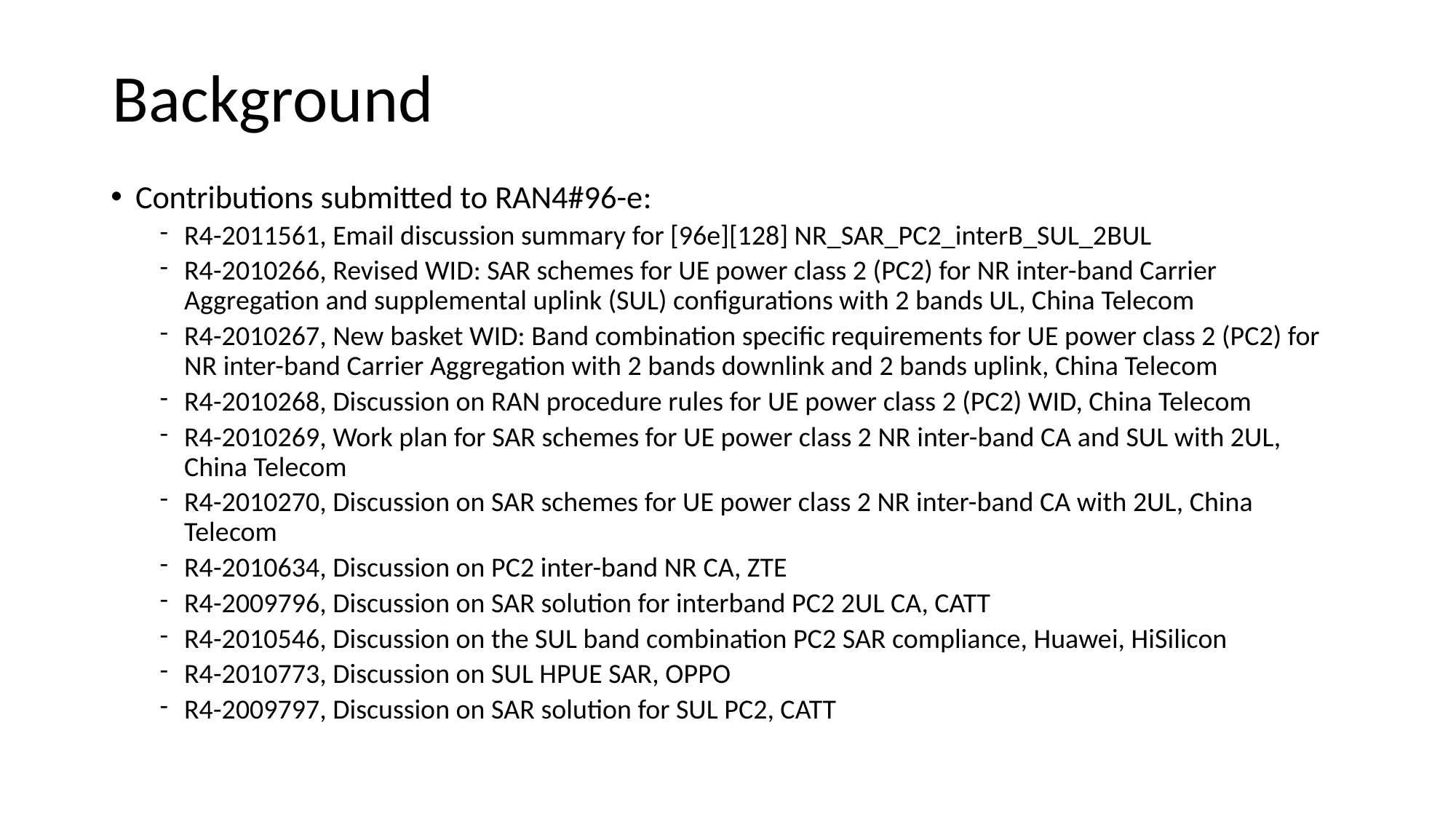

# Background
Contributions submitted to RAN4#96-e:
R4-2011561, Email discussion summary for [96e][128] NR_SAR_PC2_interB_SUL_2BUL
R4-2010266, Revised WID: SAR schemes for UE power class 2 (PC2) for NR inter-band Carrier Aggregation and supplemental uplink (SUL) configurations with 2 bands UL, China Telecom
R4-2010267, New basket WID: Band combination specific requirements for UE power class 2 (PC2) for NR inter-band Carrier Aggregation with 2 bands downlink and 2 bands uplink, China Telecom
R4-2010268, Discussion on RAN procedure rules for UE power class 2 (PC2) WID, China Telecom
R4-2010269, Work plan for SAR schemes for UE power class 2 NR inter-band CA and SUL with 2UL, China Telecom
R4-2010270, Discussion on SAR schemes for UE power class 2 NR inter-band CA with 2UL, China Telecom
R4-2010634, Discussion on PC2 inter-band NR CA, ZTE
R4-2009796, Discussion on SAR solution for interband PC2 2UL CA, CATT
R4-2010546, Discussion on the SUL band combination PC2 SAR compliance, Huawei, HiSilicon
R4-2010773, Discussion on SUL HPUE SAR, OPPO
R4-2009797, Discussion on SAR solution for SUL PC2, CATT